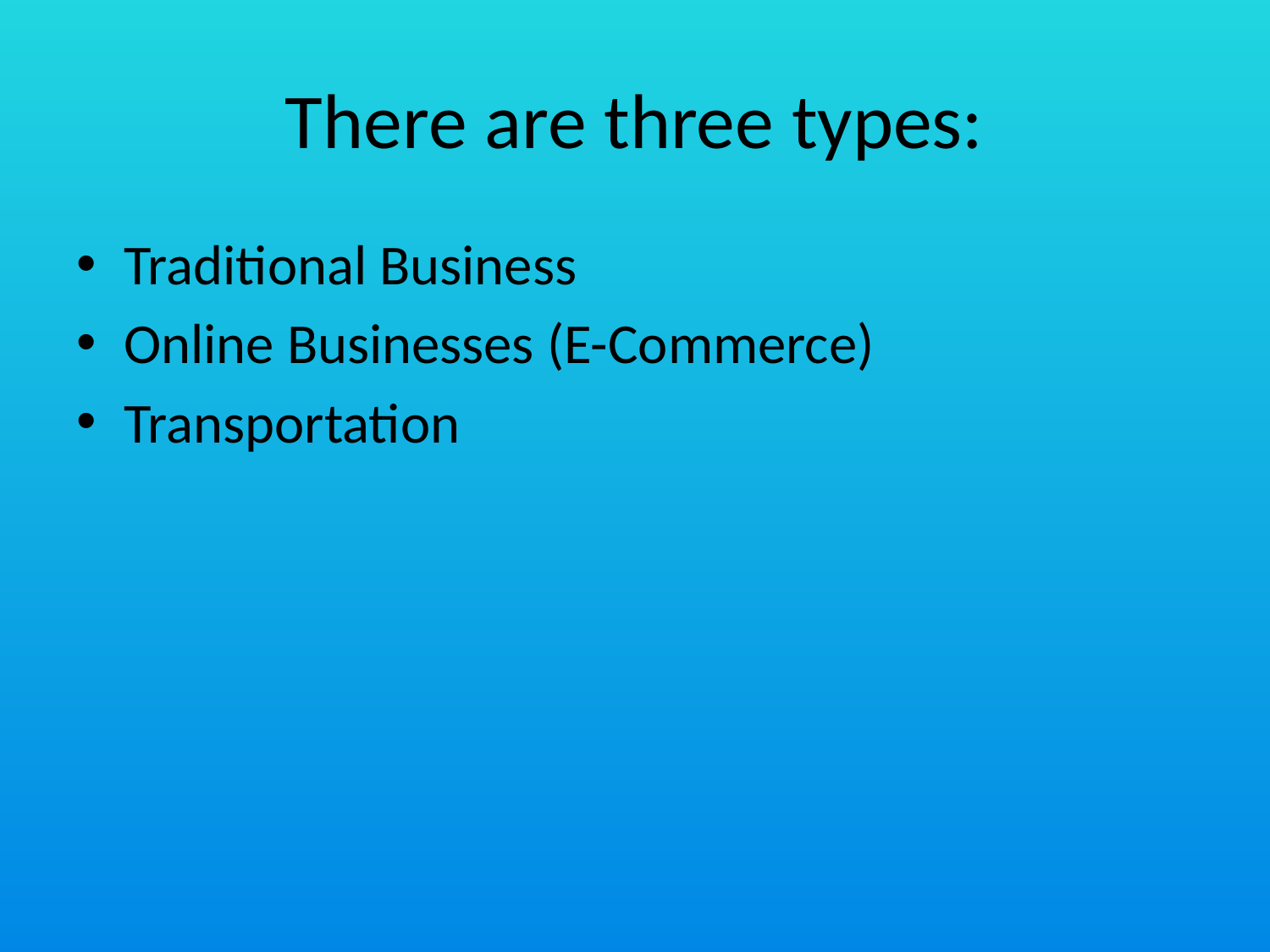

# There are three types:
Traditional Business
Online Businesses (E-Commerce)
Transportation